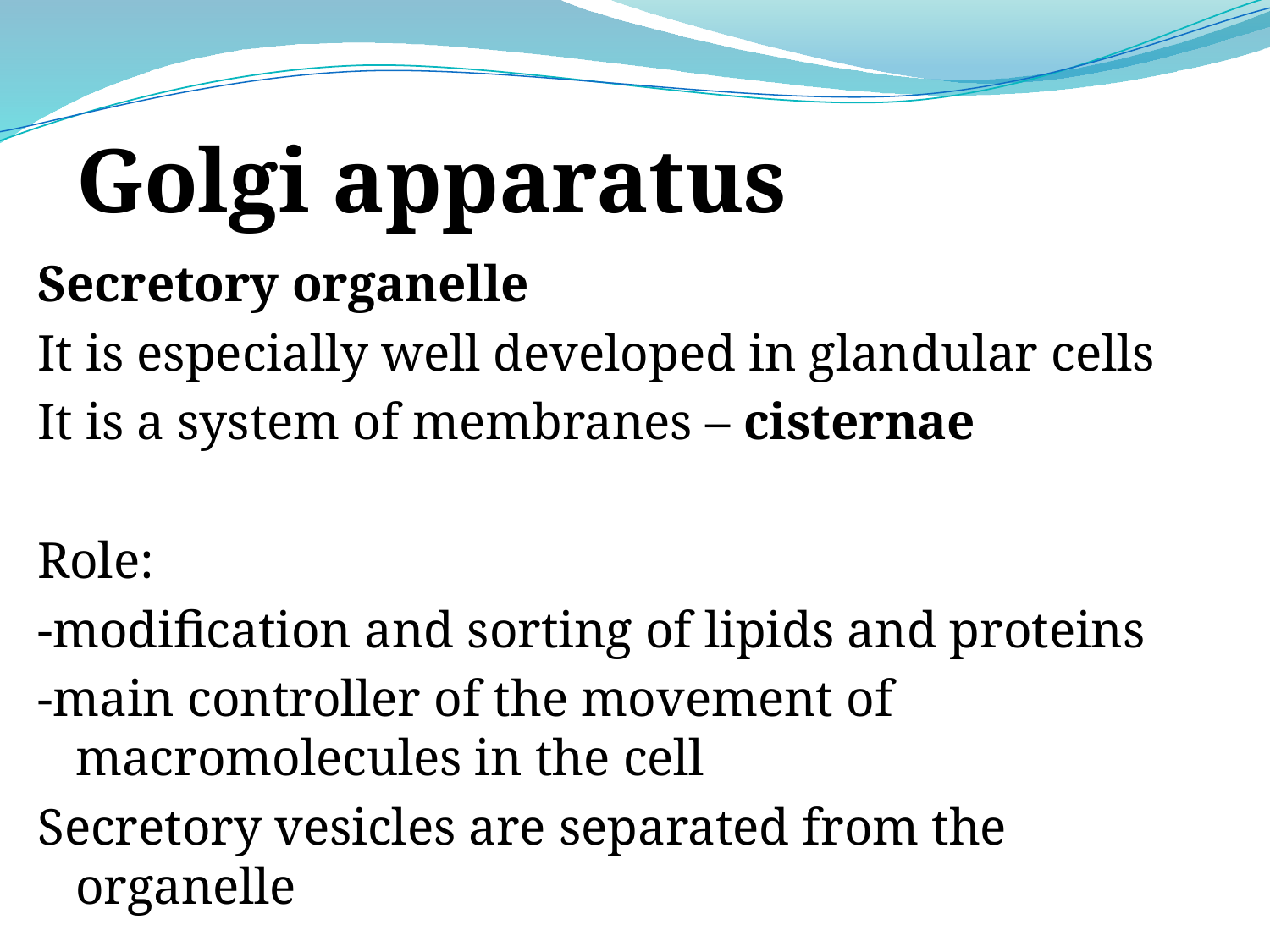

Golgi apparatus
Secretory organelle
It is especially well developed in glandular cells
It is a system of membranes – cisternae

Role:
-modification and sorting of lipids and proteins
-main controller of the movement of macromolecules in the cell
Secretory vesicles are separated from the organelle